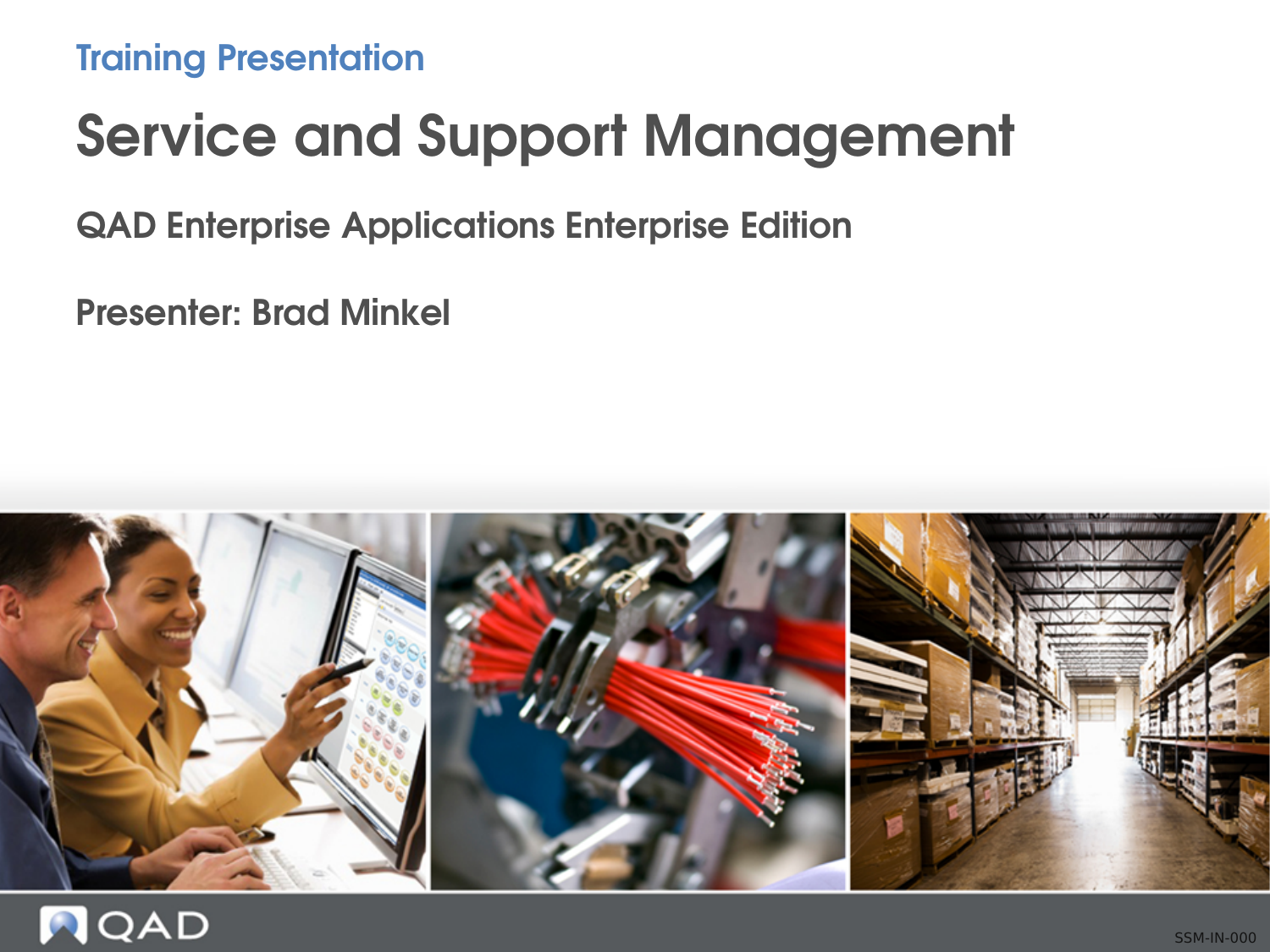

Training Presentation
# Service and Support Management
QAD Enterprise Applications Enterprise Edition
Presenter: Brad Minkel
SSM-IN-000